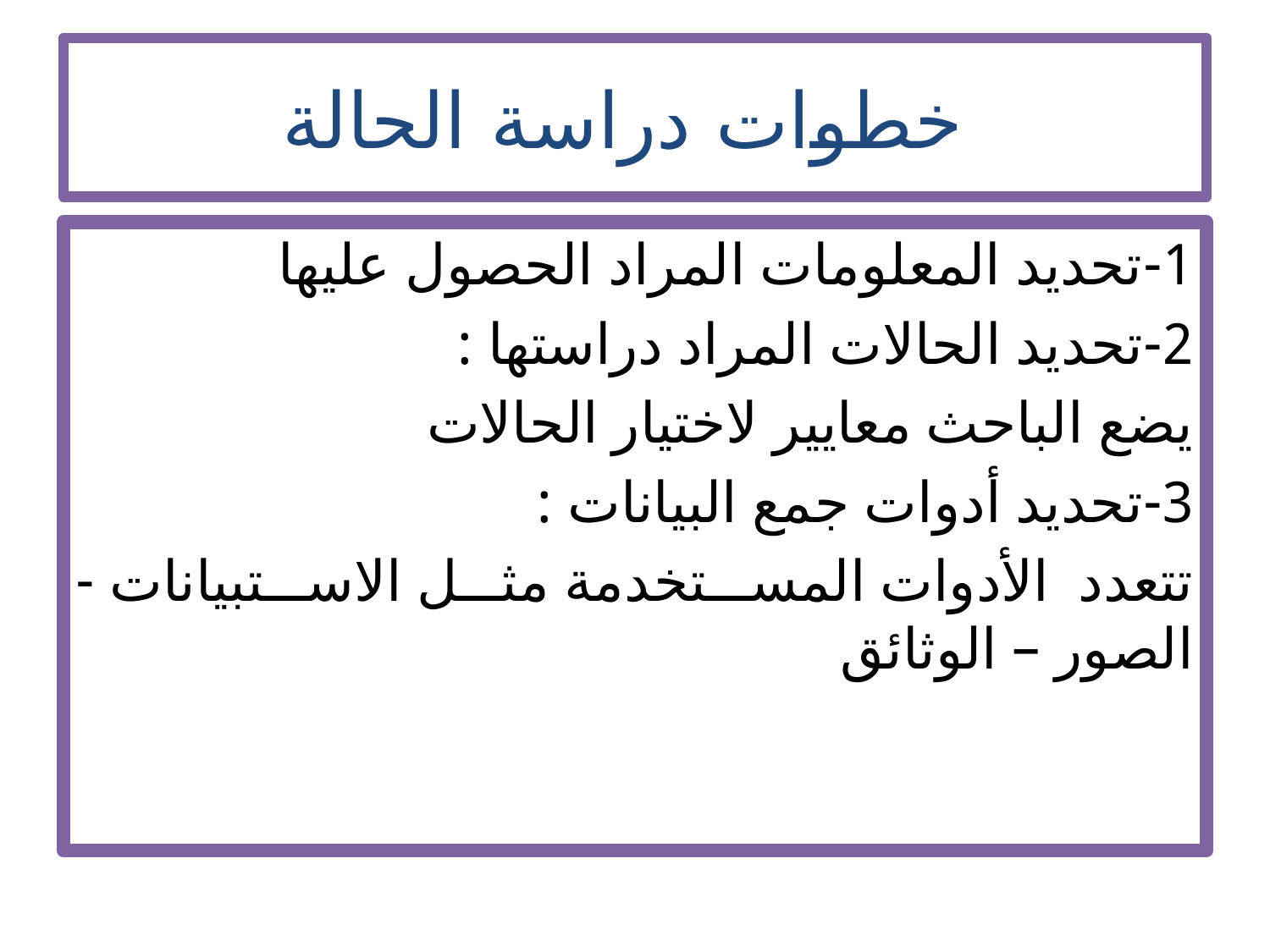

# خطوات دراسة الحالة
1-تحديد المعلومات المراد الحصول عليها
2-تحديد الحالات المراد دراستها :
	يضع الباحث معايير لاختيار الحالات
3-تحديد أدوات جمع البيانات :
	تتعدد  الأدوات المستخدمة مثل الاستبيانات - الصور – الوثائق